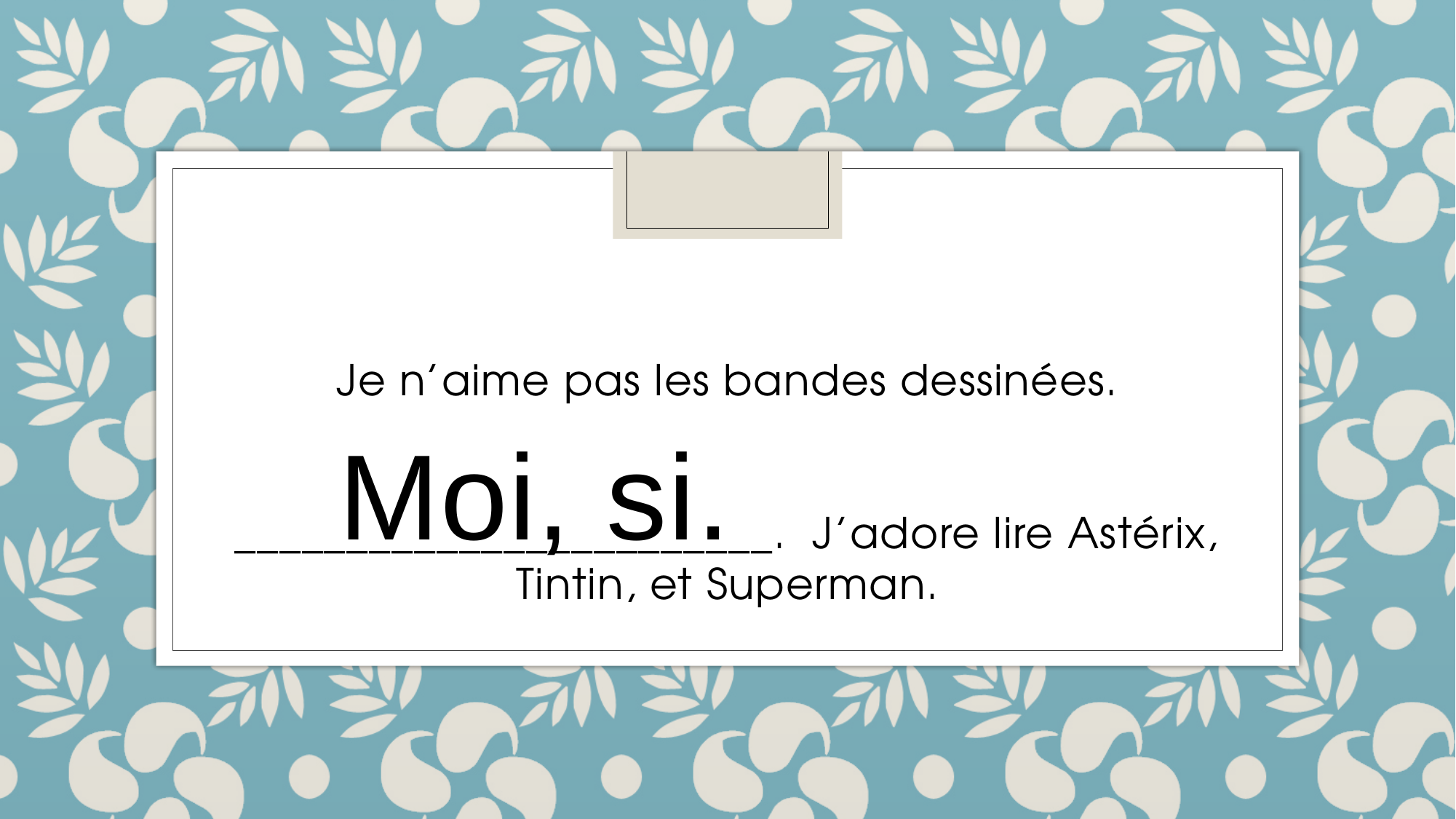

Je n’aime pas les bandes dessinées.

________________________.  J’adore lire Astérix, Tintin, et Superman.
Moi, si.